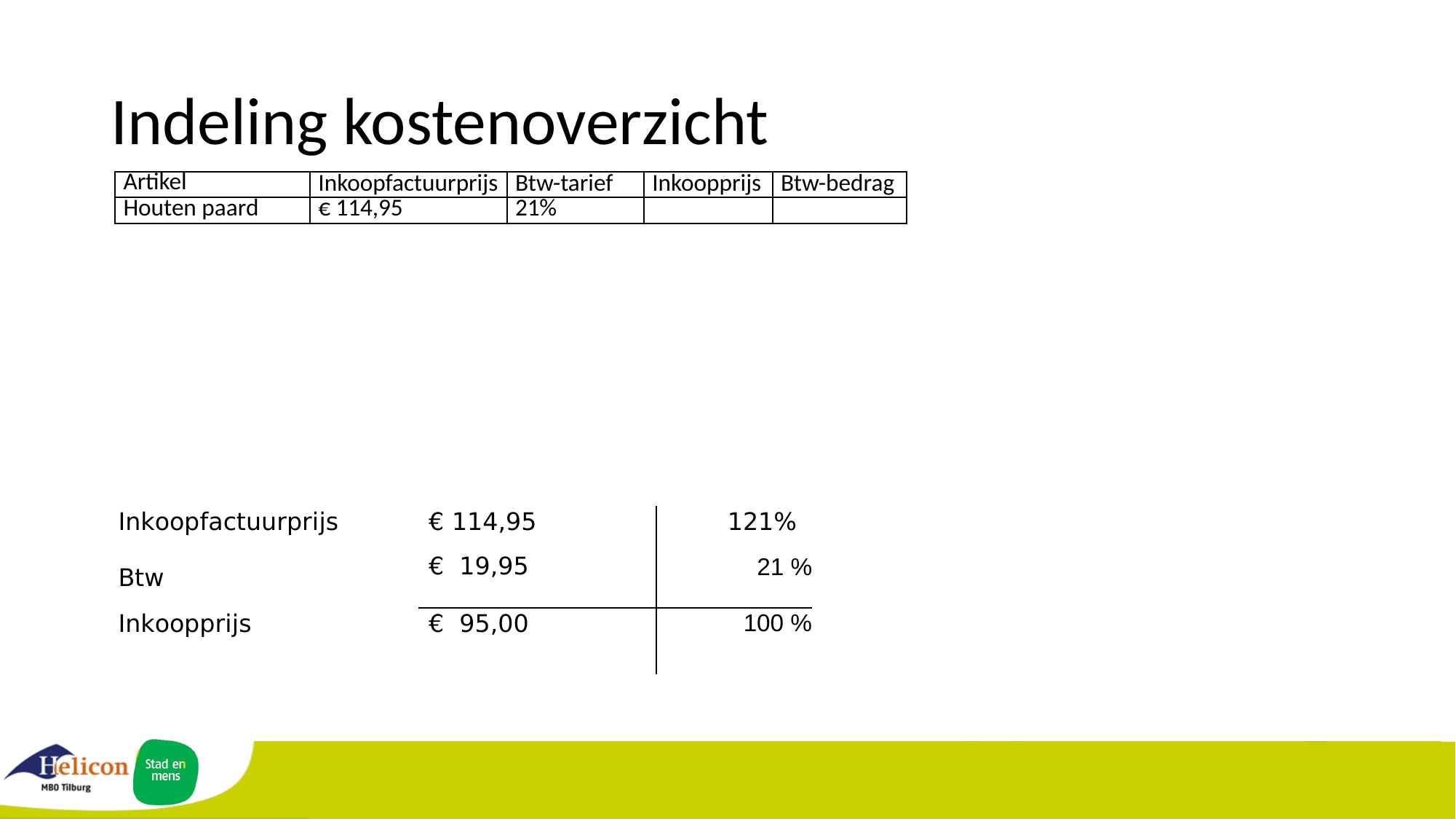

# Indeling kostenoverzicht
| Artikel | Inkoopfactuurprijs | Btw-tarief | Inkoopprijs | Btw-bedrag |
| --- | --- | --- | --- | --- |
| Houten paard | € 114,95 | 21% |  |  |

| Inkoopfactuurprijs | € 114,95 | 121% |
| --- | --- | --- |
| Btw | € 19,95 | 21 % |
| Inkoopprijs | € 95,00 | 100 % |